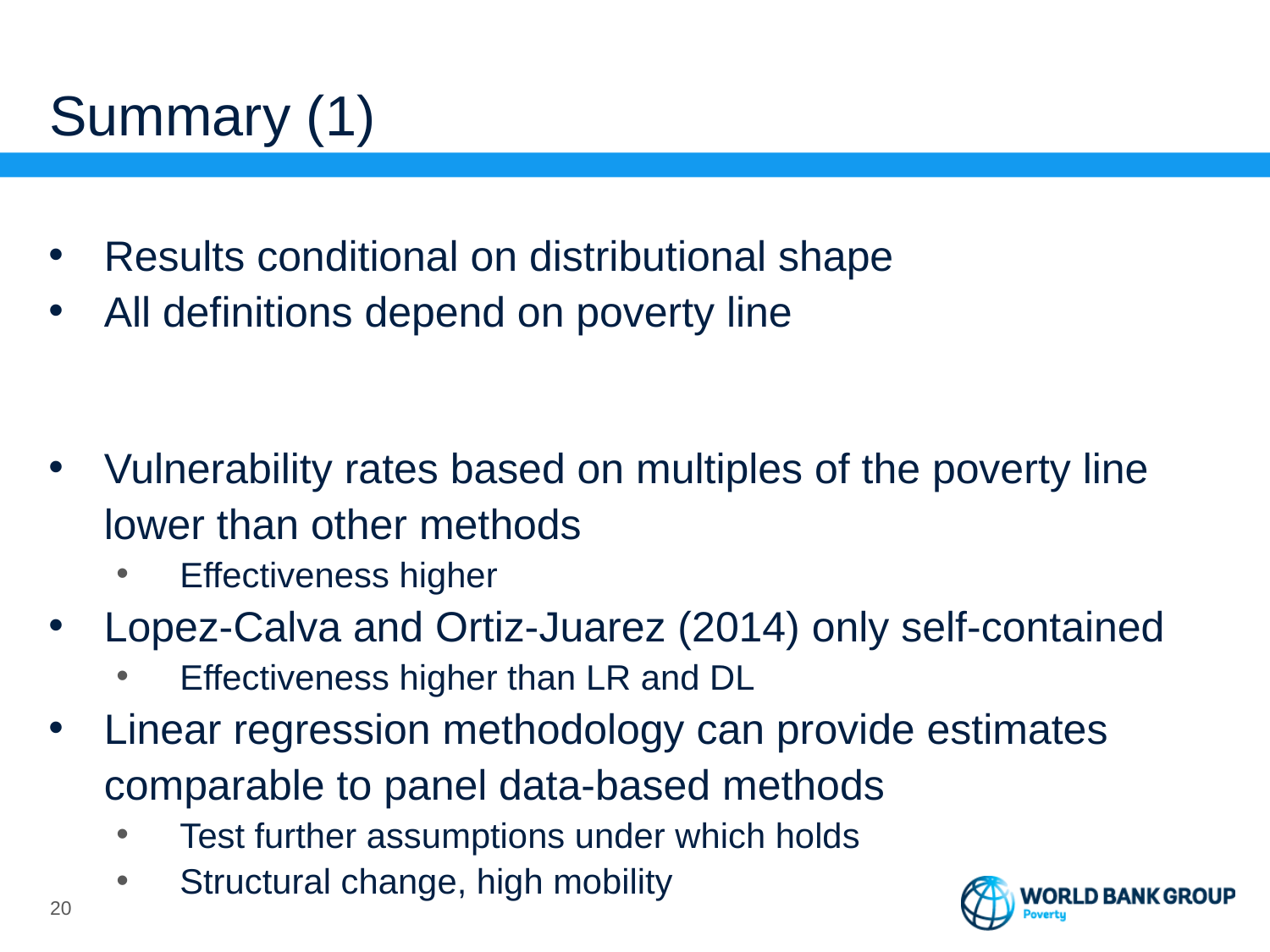

# Summary (1)
Results conditional on distributional shape
All definitions depend on poverty line

Vulnerability rates based on multiples of the poverty line lower than other methods
Effectiveness higher
Lopez-Calva and Ortiz-Juarez (2014) only self-contained
Effectiveness higher than LR and DL
Linear regression methodology can provide estimates comparable to panel data-based methods
Test further assumptions under which holds
Structural change, high mobility
20